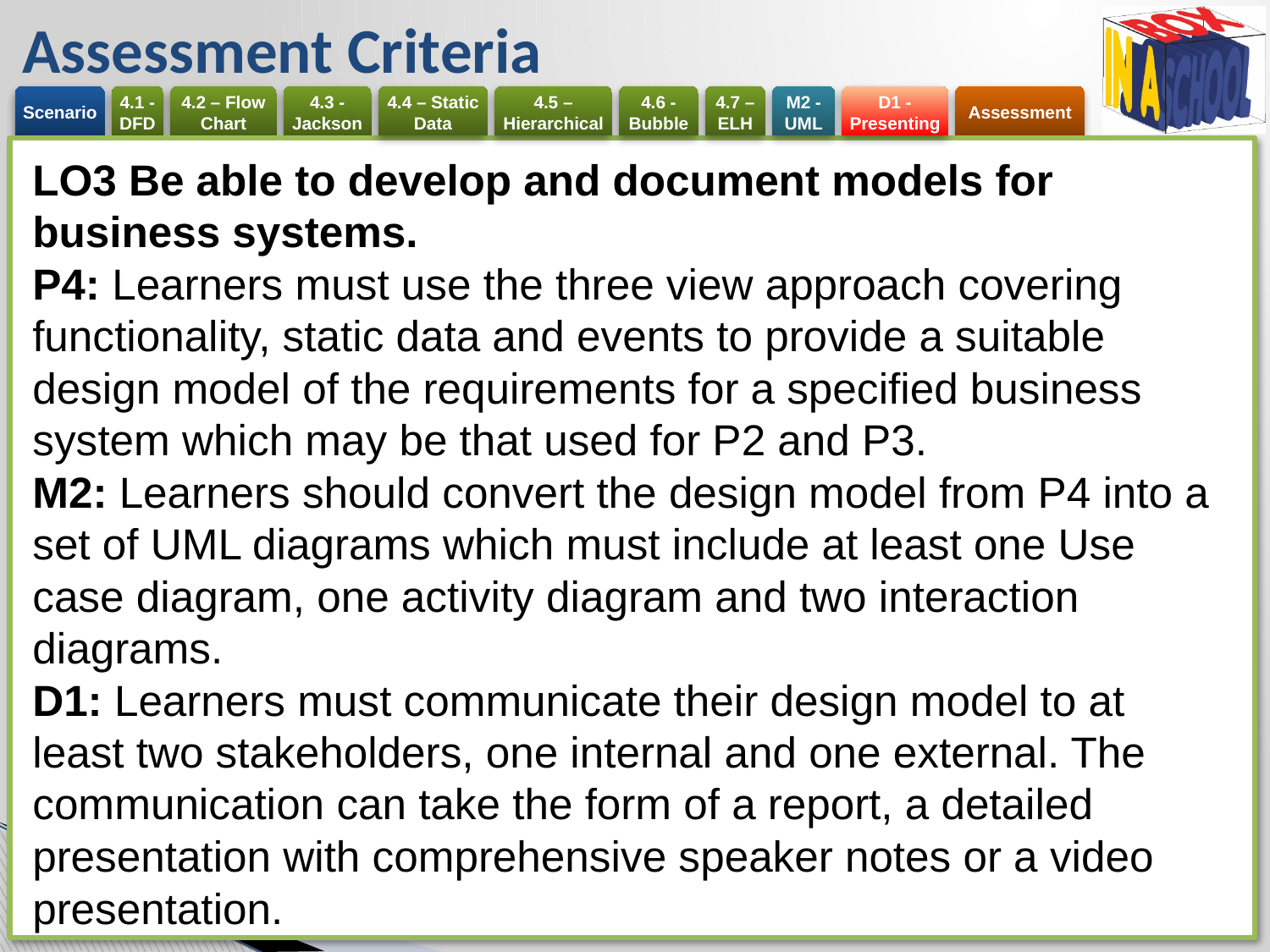

# Assessment Criteria
LO3 Be able to develop and document models for business systems.
P4: Learners must use the three view approach covering functionality, static data and events to provide a suitable design model of the requirements for a specified business system which may be that used for P2 and P3.
M2: Learners should convert the design model from P4 into a set of UML diagrams which must include at least one Use case diagram, one activity diagram and two interaction diagrams.
D1: Learners must communicate their design model to at least two stakeholders, one internal and one external. The communication can take the form of a report, a detailed presentation with comprehensive speaker notes or a video presentation.